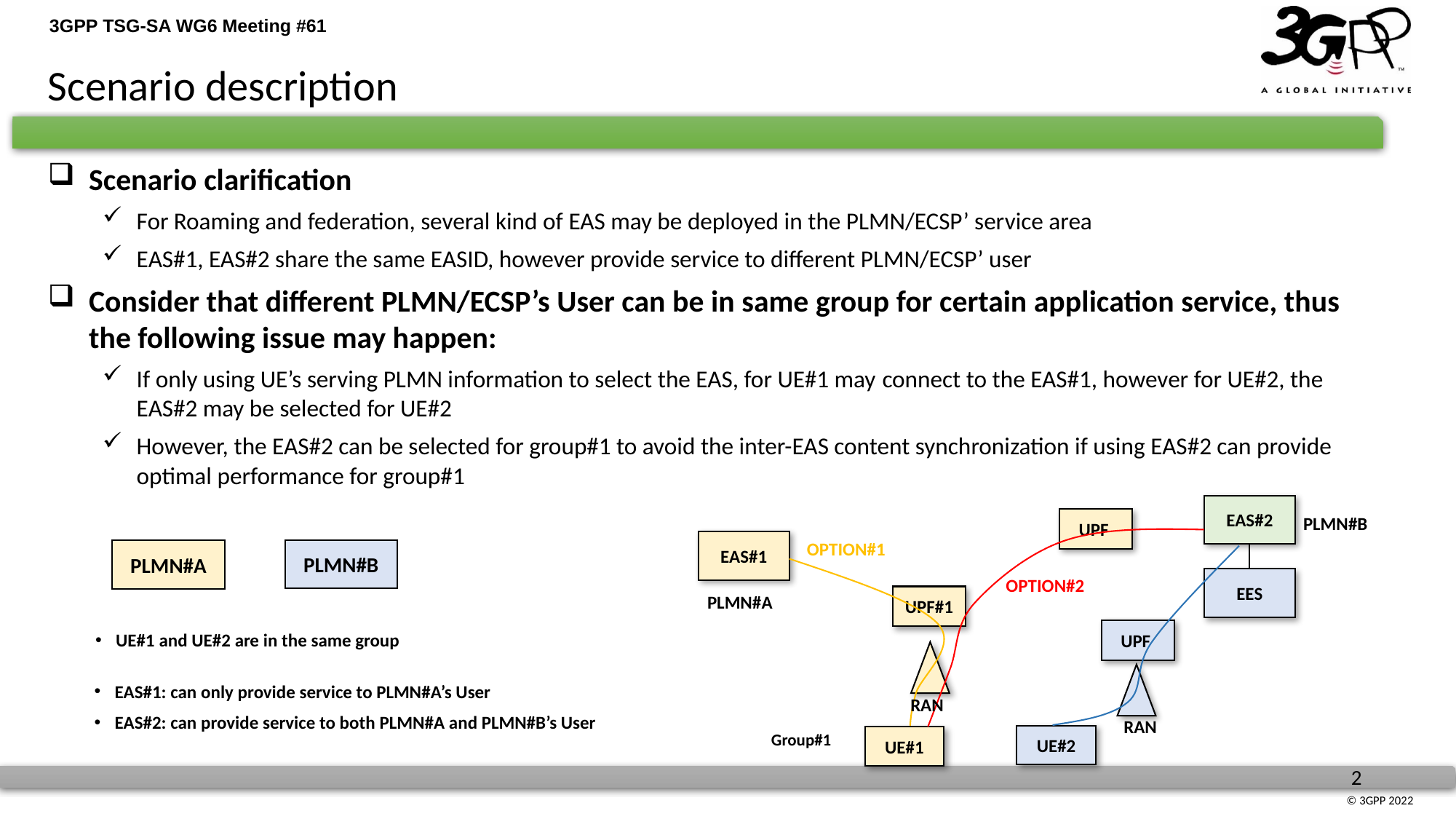

Scenario description
Scenario clarification
For Roaming and federation, several kind of EAS may be deployed in the PLMN/ECSP’ service area
EAS#1, EAS#2 share the same EASID, however provide service to different PLMN/ECSP’ user
Consider that different PLMN/ECSP’s User can be in same group for certain application service, thus the following issue may happen:
If only using UE’s serving PLMN information to select the EAS, for UE#1 may connect to the EAS#1, however for UE#2, the EAS#2 may be selected for UE#2
However, the EAS#2 can be selected for group#1 to avoid the inter-EAS content synchronization if using EAS#2 can provide optimal performance for group#1
EAS#2
PLMN#B
UPF

EAS#1
OPTION#1
PLMN#B
PLMN#A

OPTION#2
EES
PLMN#A
UPF#1
UPF
UE#1 and UE#2 are in the same group

EAS#1: can only provide service to PLMN#A’s User
EAS#2: can provide service to both PLMN#A and PLMN#B’s User
RAN
RAN
Group#1
UE#2
UE#1